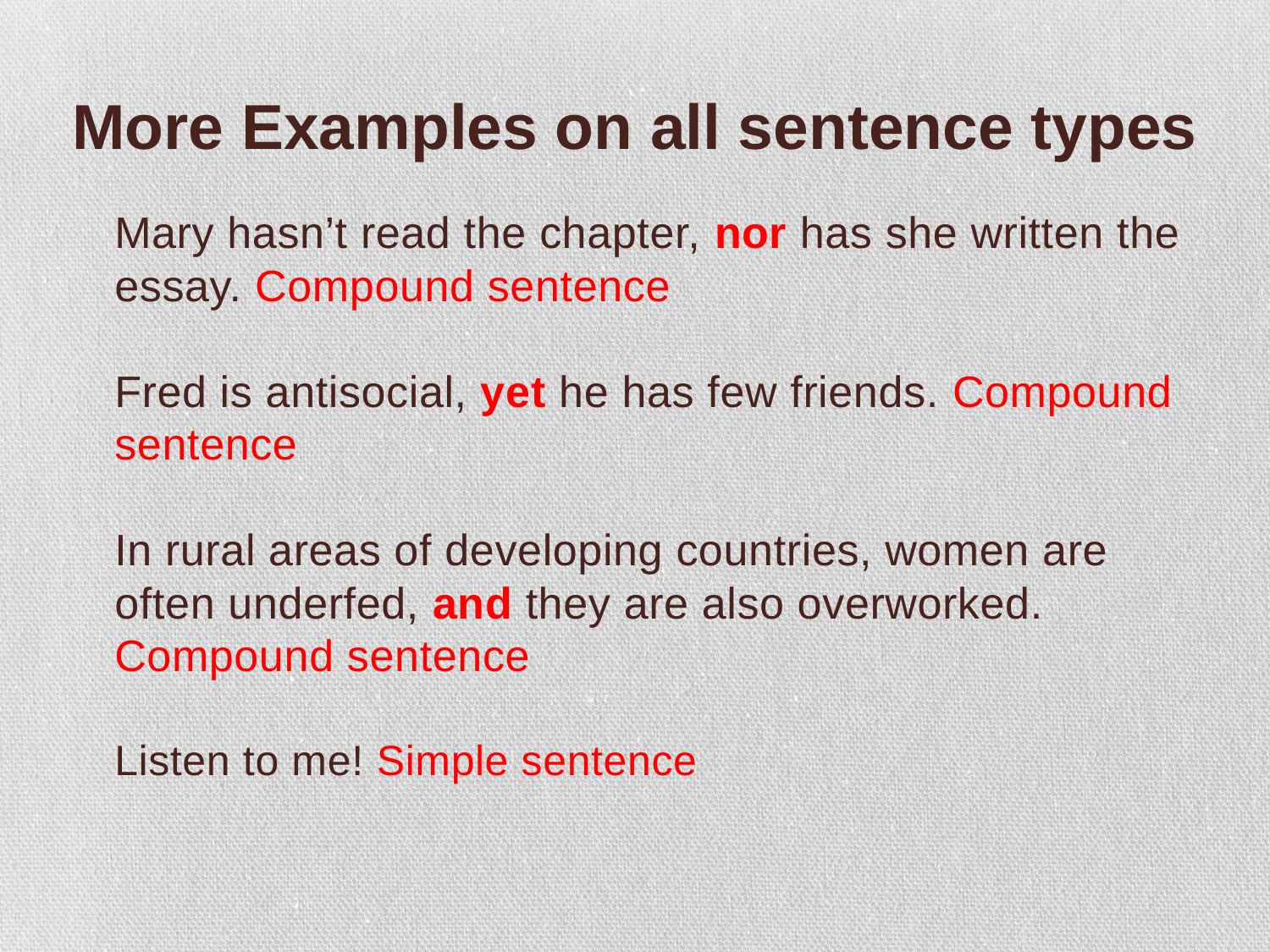

# More Examples on all sentence types
Mary hasn’t read the chapter, nor has she written the essay. Compound sentence

Fred is antisocial, yet he has few friends. Compound sentence

In rural areas of developing countries, women are often underfed, and they are also overworked. Compound sentence

Listen to me! Simple sentence

Eman Al-Katheery